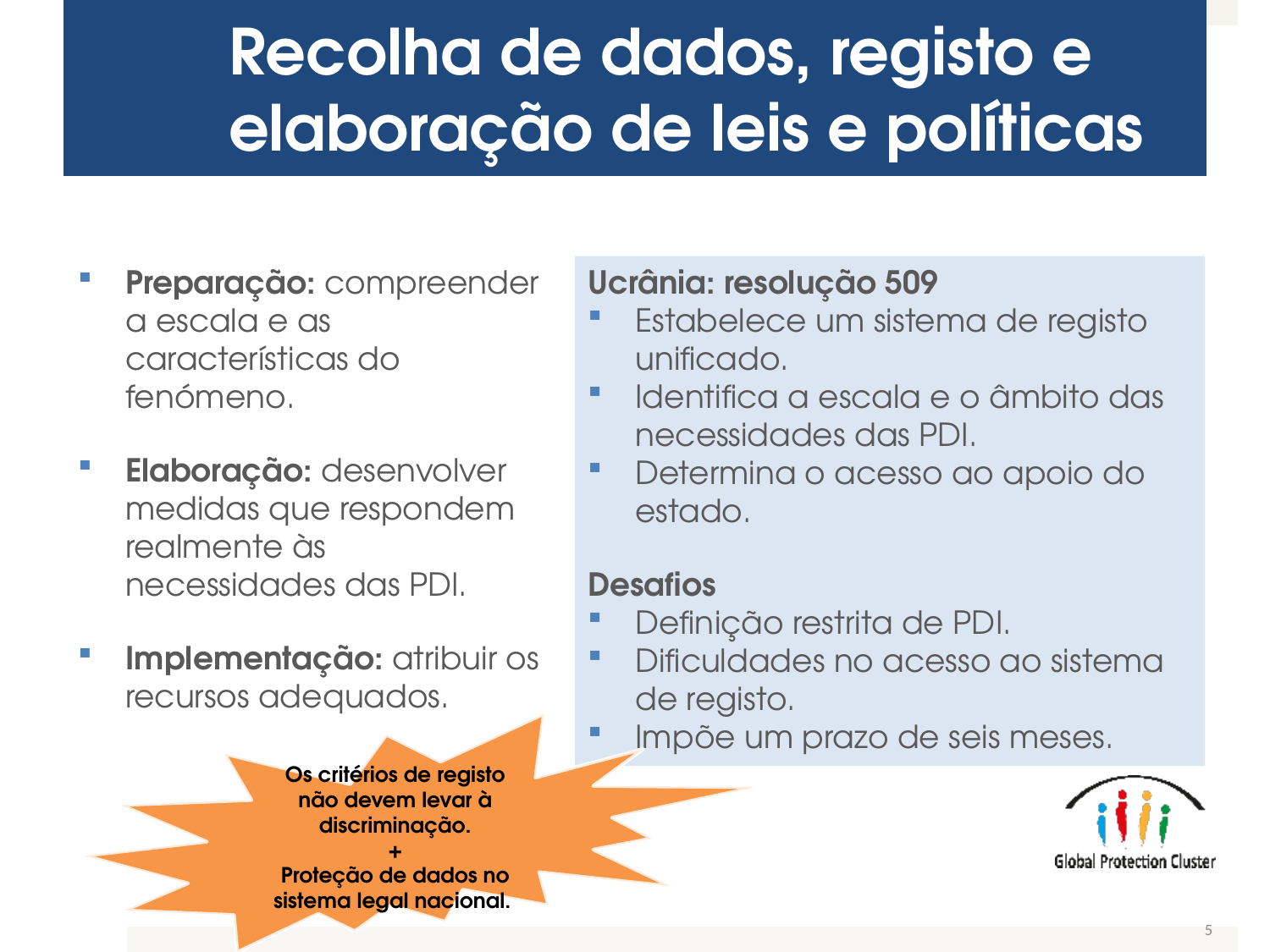

# Recolha de dados, registo e elaboração de leis e políticas
Preparação: compreender a escala e as características do fenómeno.
Elaboração: desenvolver medidas que respondem realmente às necessidades das PDI.
Implementação: atribuir os recursos adequados.
Ucrânia: resolução 509
Estabelece um sistema de registo unificado.
Identifica a escala e o âmbito das necessidades das PDI.
Determina o acesso ao apoio do estado.
Desafios
Definição restrita de PDI.
Dificuldades no acesso ao sistema de registo.
Impõe um prazo de seis meses.
Os critérios de registo não devem levar à discriminação.
+
Proteção de dados no sistema legal nacional.